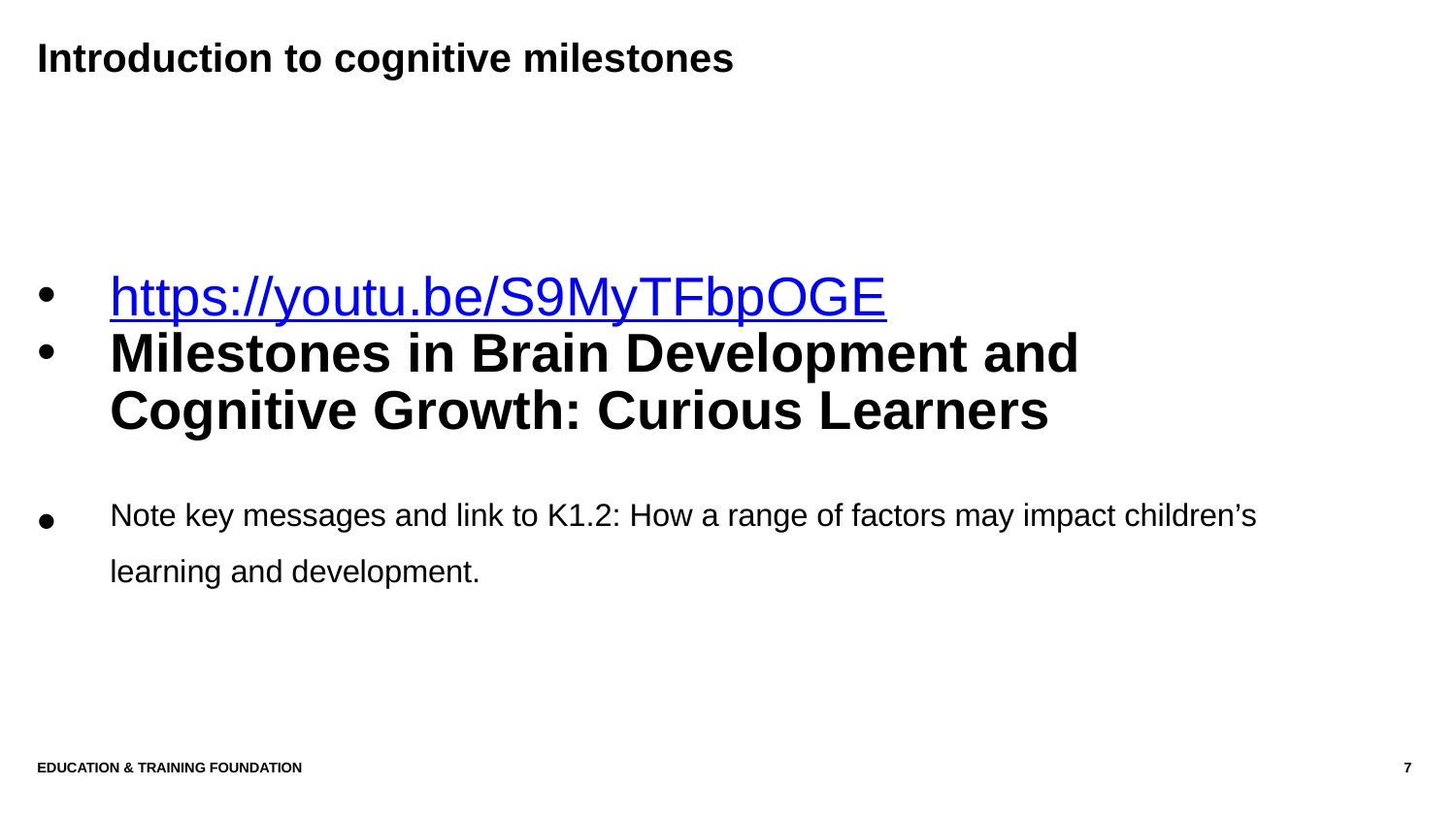

# Introduction to cognitive milestones

https://youtu.be/S9MyTFbpOGE
Milestones in Brain Development and Cognitive Growth: Curious Learners

Note key messages and link to K1.2: How a range of factors may impact children’s learning and development.
Education & Training Foundation
7